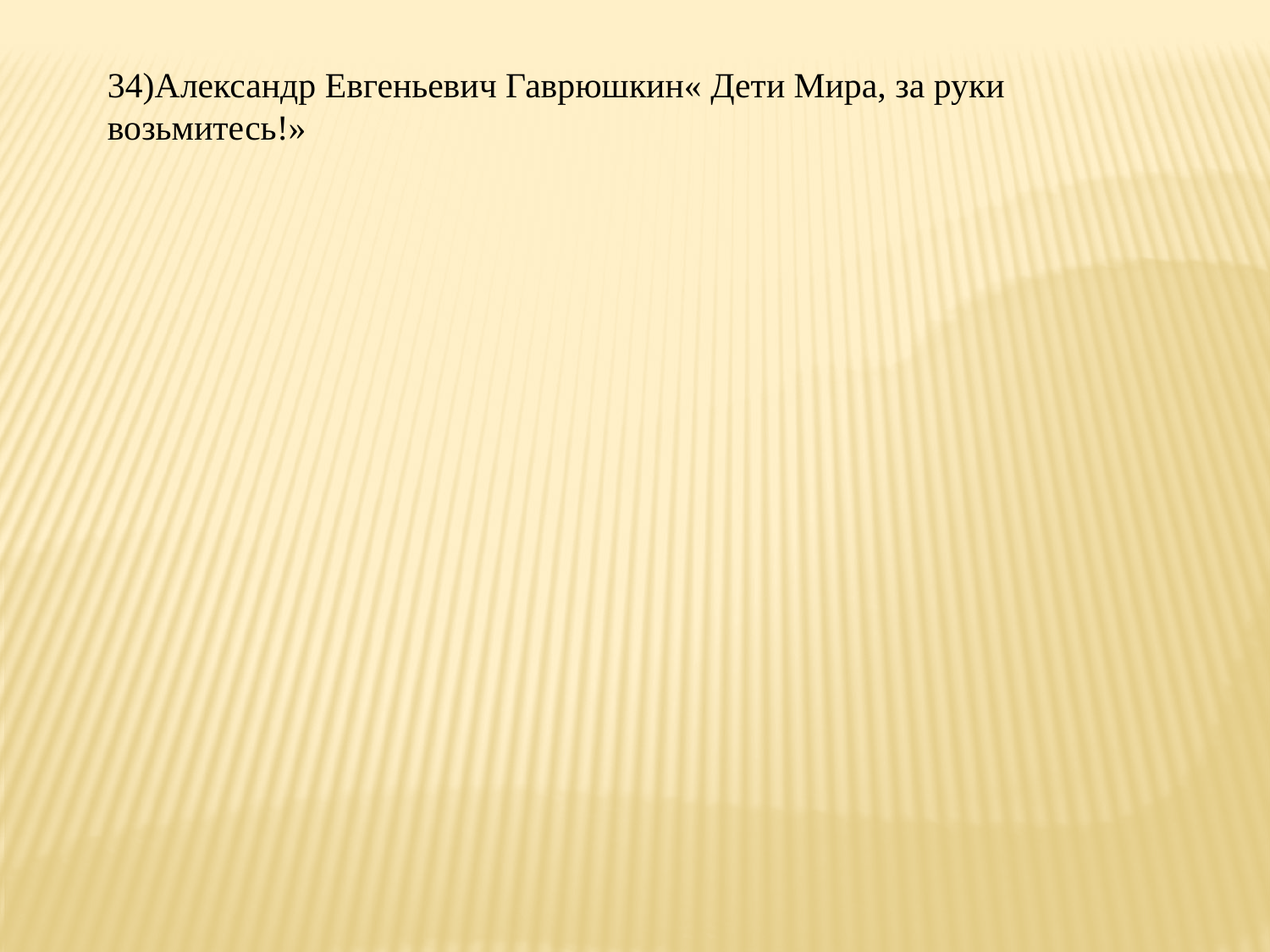

34)Александр Евгеньевич Гаврюшкин« Дети Мира, за руки возьмитесь!»